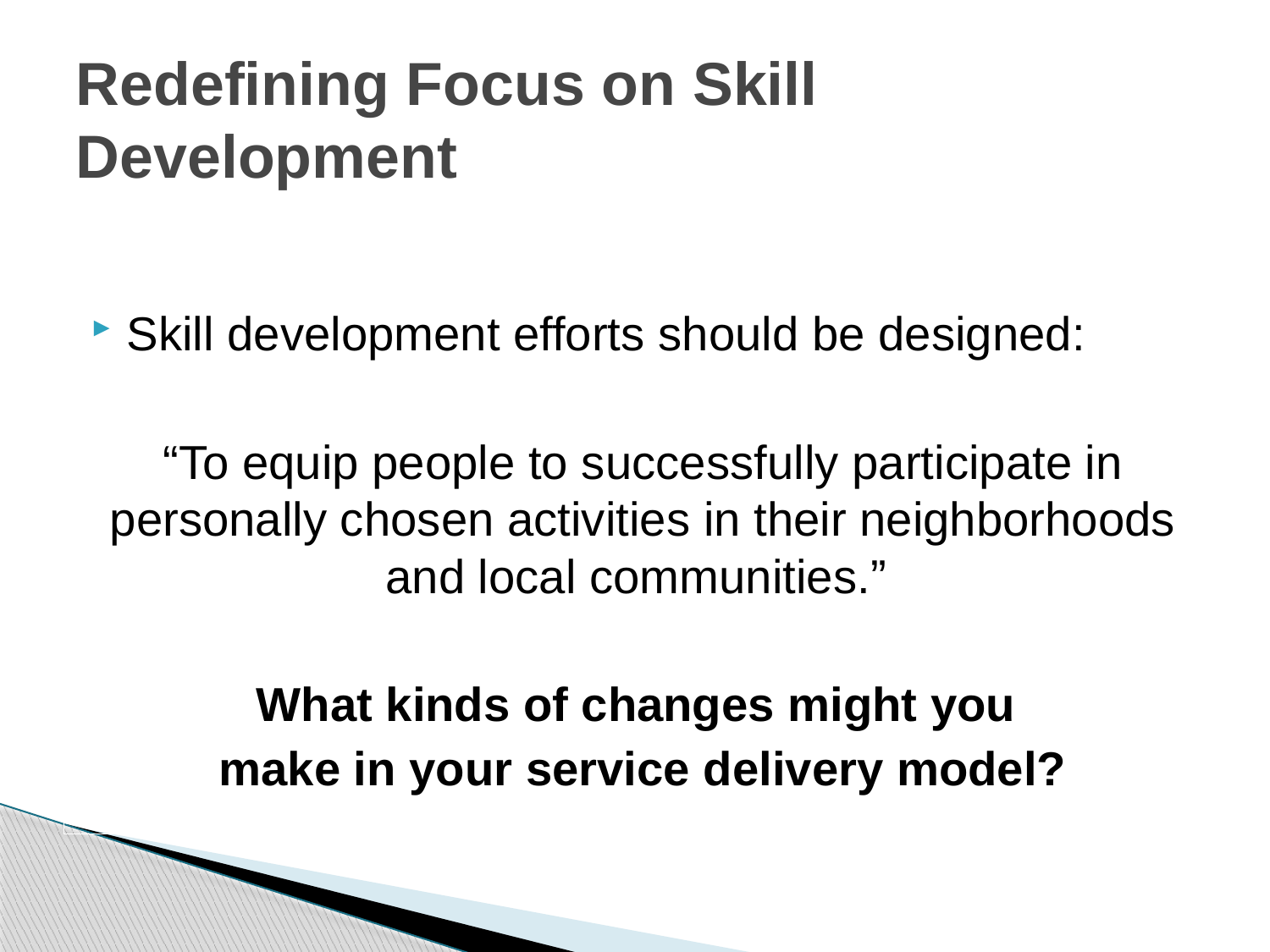

# Redefining Focus on Skill Development

Skill development efforts should be designed:

“To equip people to successfully participate in personally chosen activities in their neighborhoods and local communities.”

What kinds of changes might you
make in your service delivery model?